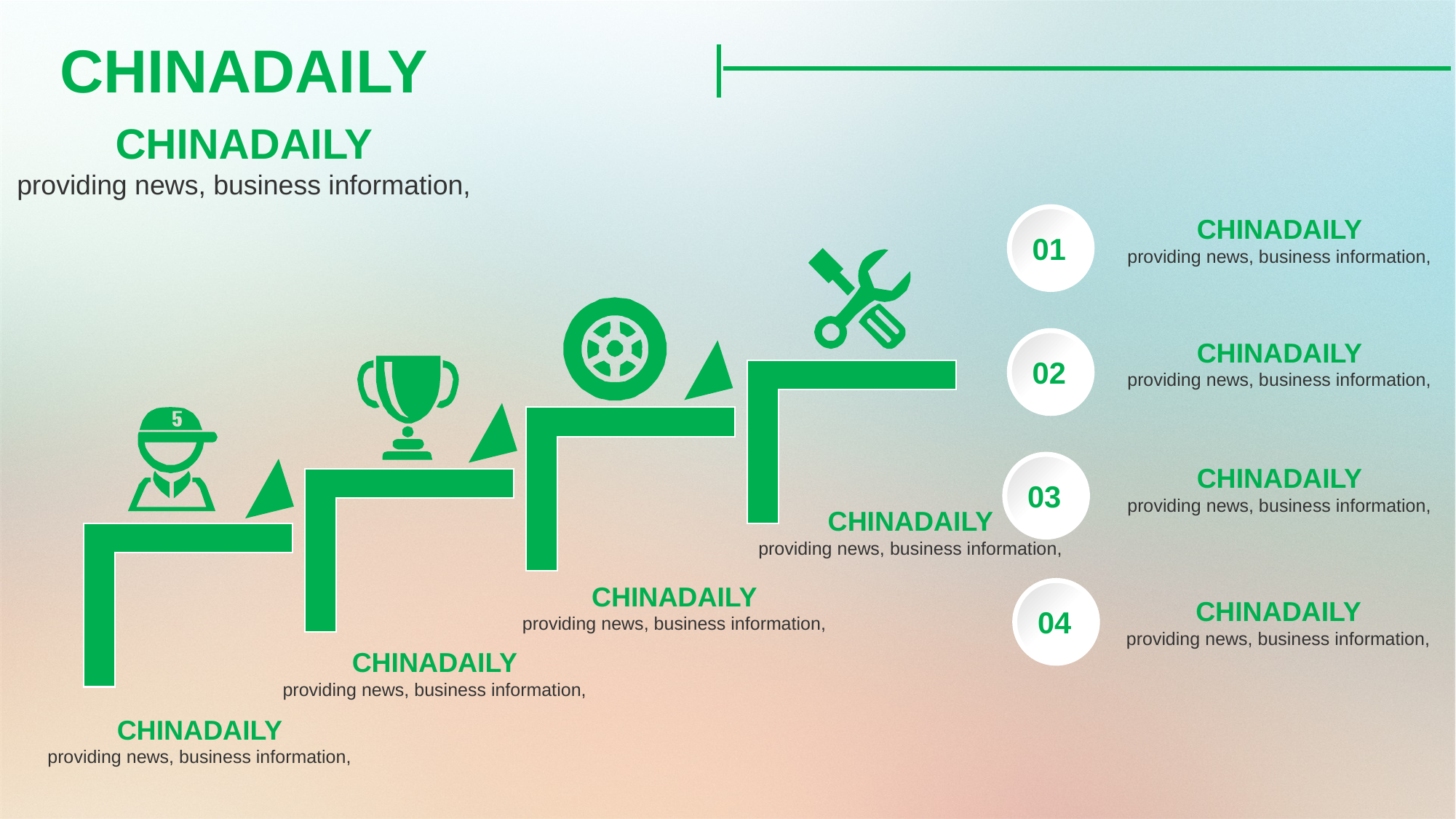

CHINADAILY
CHINADAILY
providing news, business information,
01
CHINADAILY
providing news, business information,

CHINADAILY
providing news, business information,
02

03
CHINADAILY
providing news, business information,

CHINADAILY
providing news, business information,

CHINADAILY
providing news, business information,
04
CHINADAILY
providing news, business information,
CHINADAILY
providing news, business information,
CHINADAILY
providing news, business information,